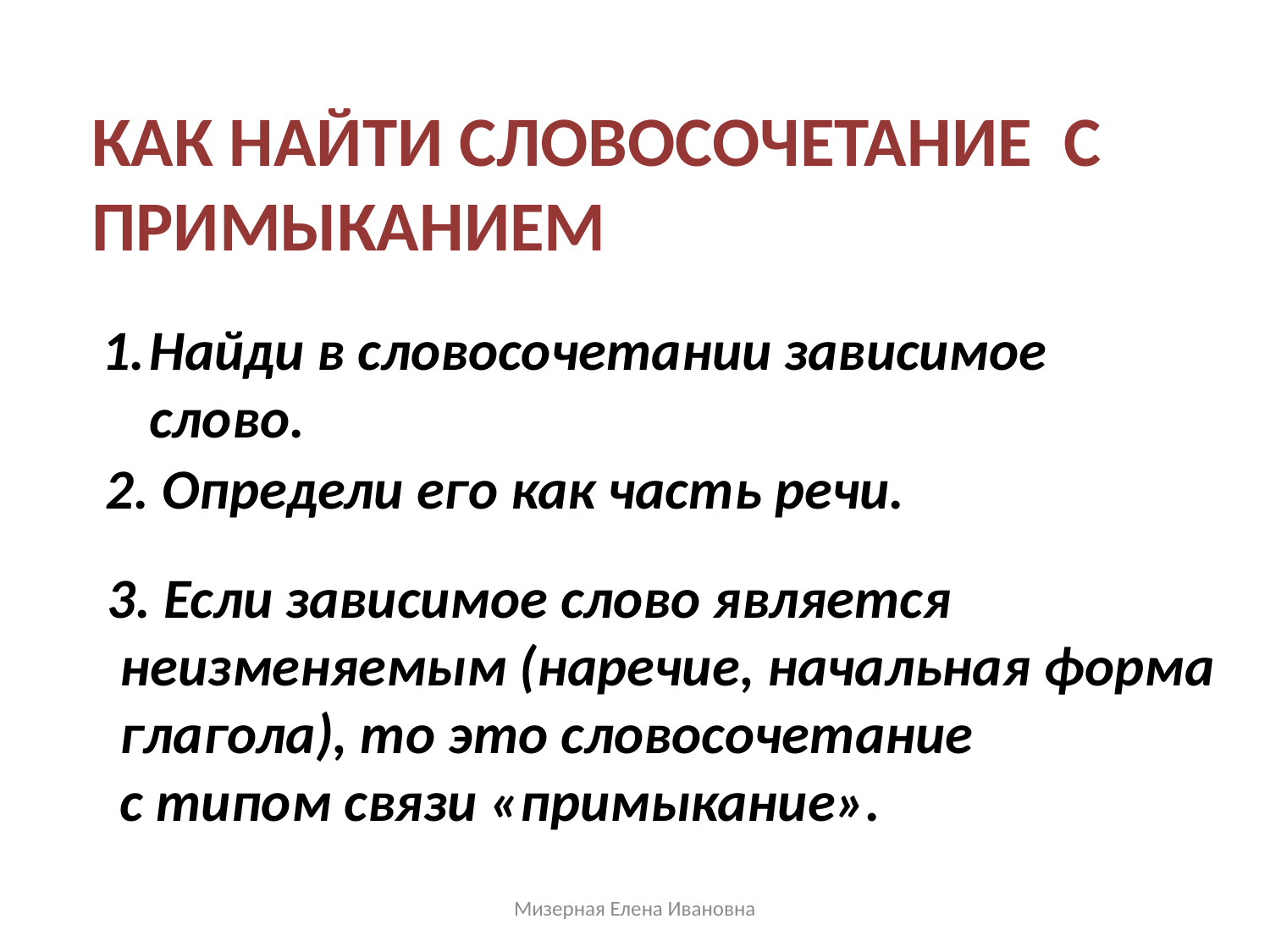

КАК НАЙТИ СЛОВОСОЧЕТАНИЕ  С ПРИМЫКАНИЕМ
Найди в словосочетании зависимое слово.
2. Определи его как часть речи.
3. Если зависимое слово является
 неизменяемым (наречие, начальная форма
 глагола), то это словосочетание
 с типом связи «примыкание».
Мизерная Елена Ивановна